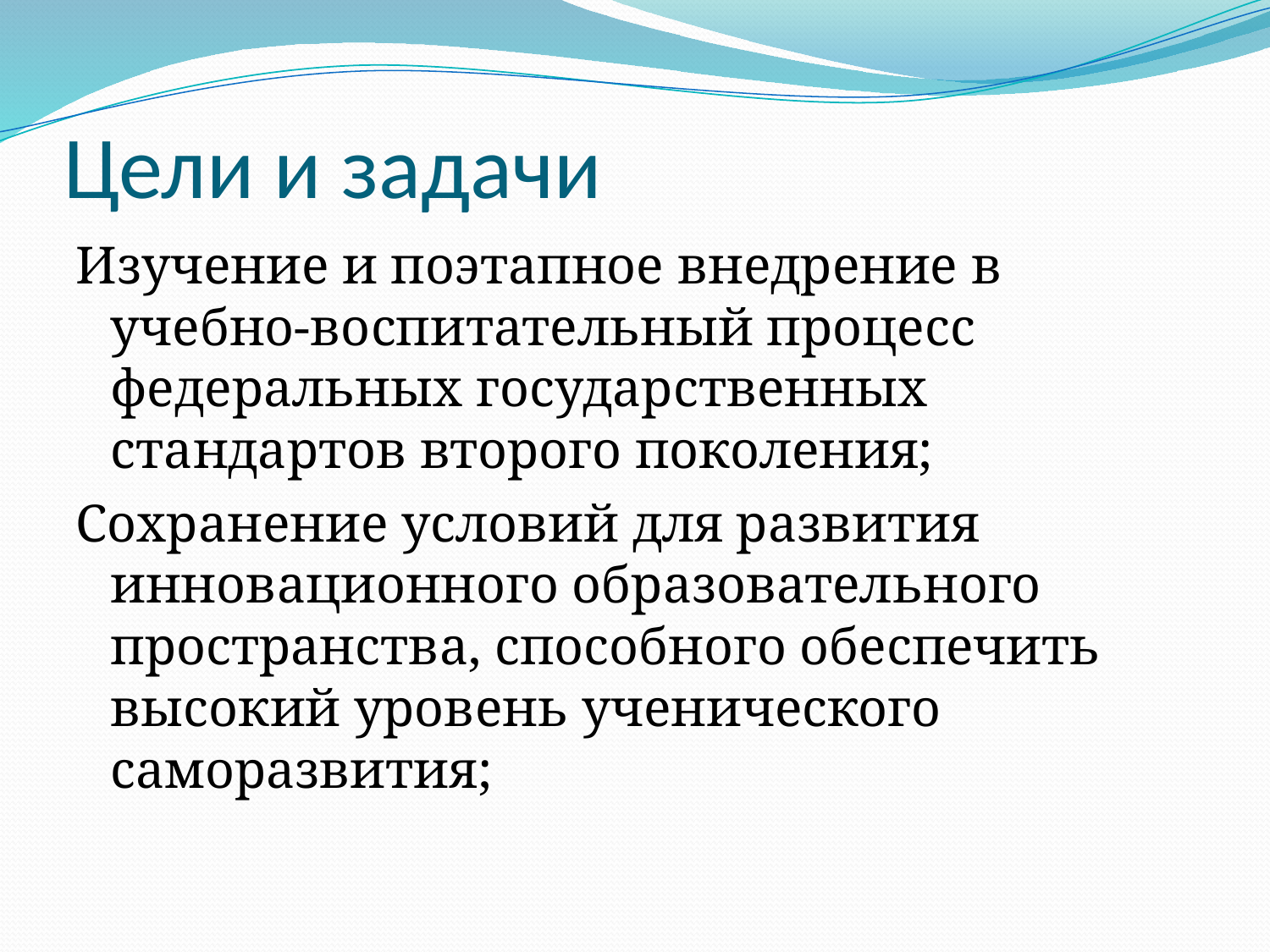

# Цели и задачи
Изучение и поэтапное внедрение в учебно-воспитательный процесс федеральных государственных стандартов второго поколения;
Сохранение условий для развития инновационного образовательного пространства, способного обеспечить высокий уровень ученического саморазвития;